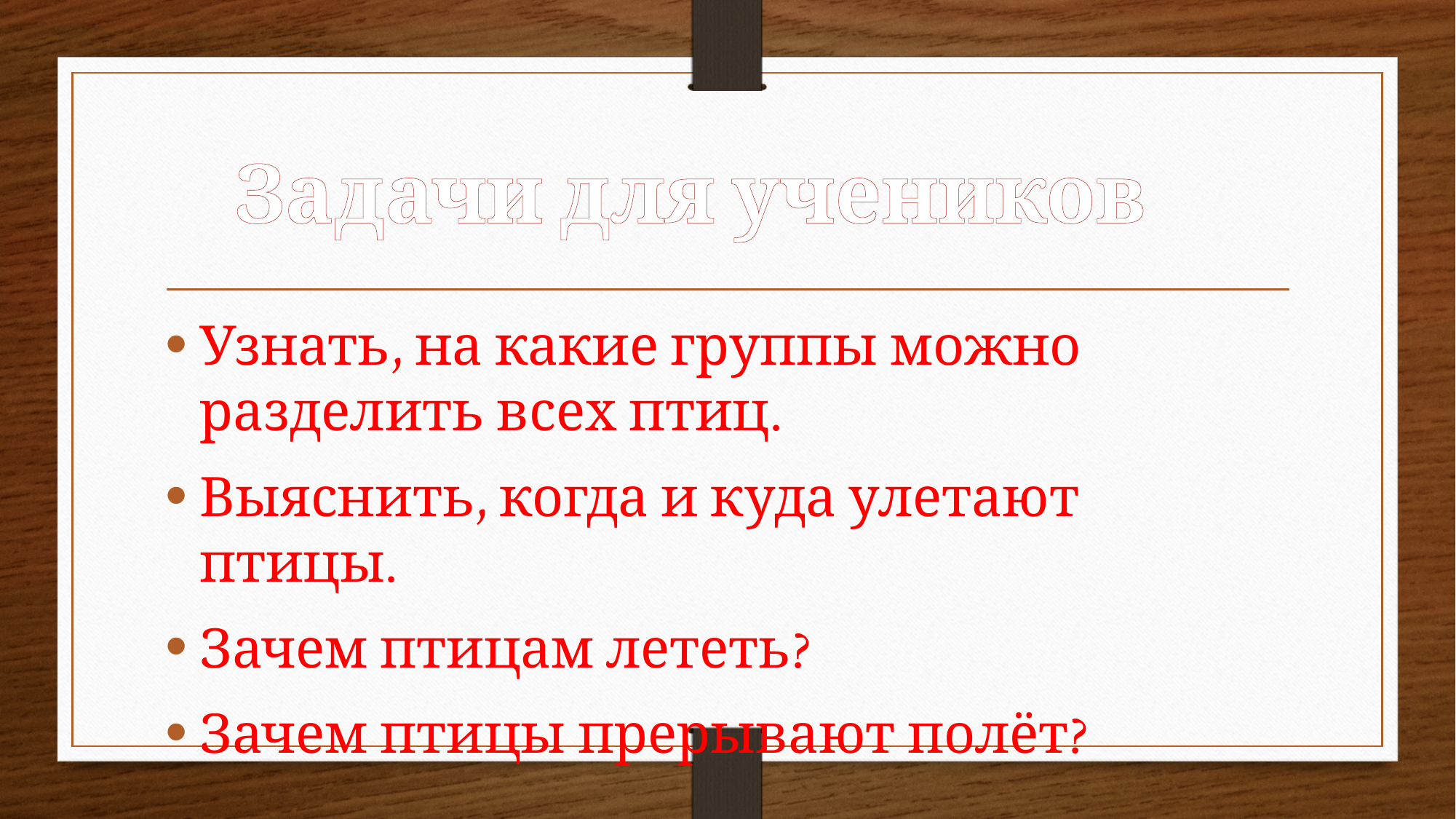

Задачи для учеников
Узнать, на какие группы можно разделить всех птиц.
Выяснить, когда и куда улетают птицы.
Зачем птицам лететь?
Зачем птицы прерывают полёт?